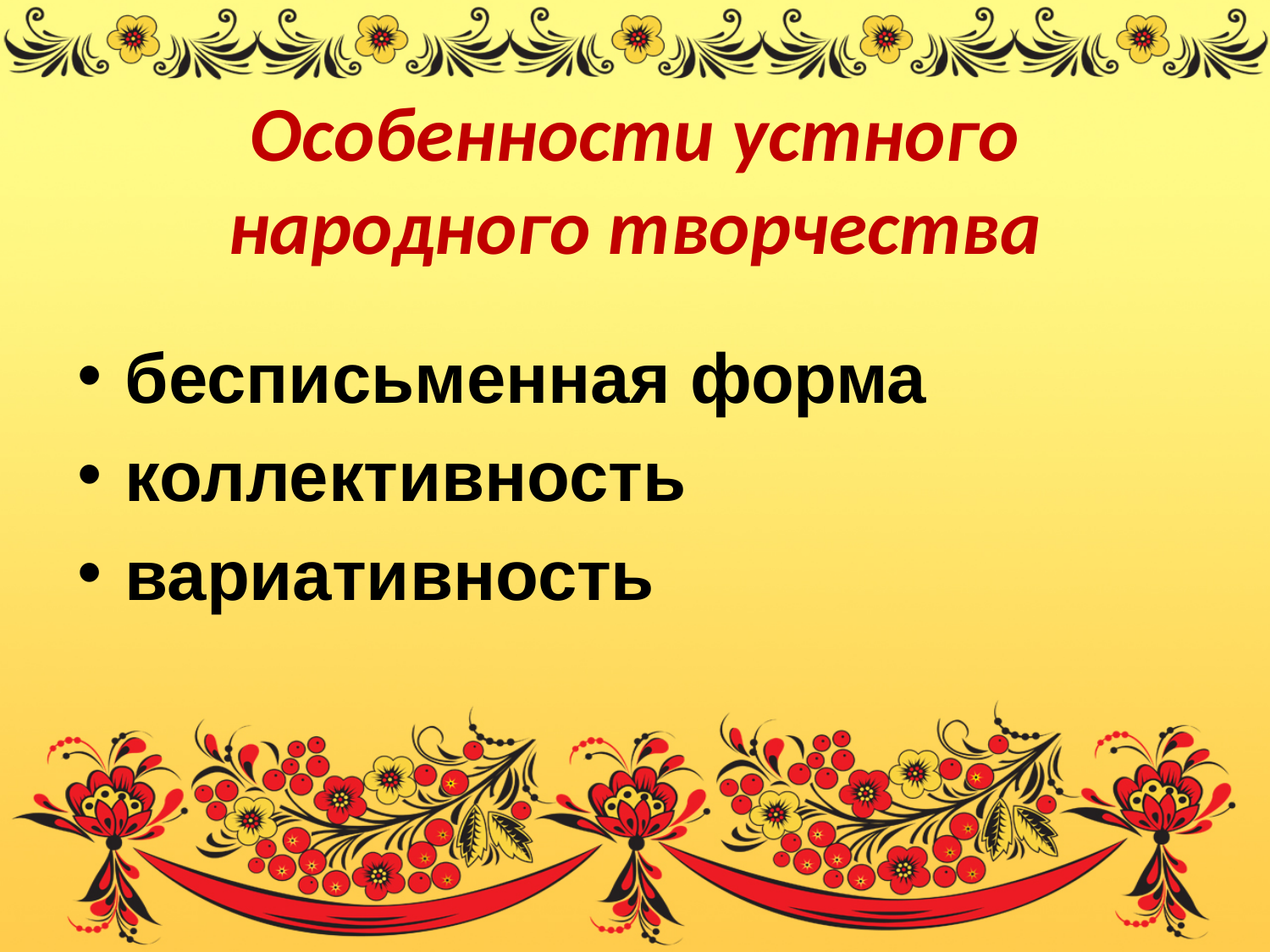

# Особенности устного народного творчества
бесписьменная форма
коллективность
вариативность